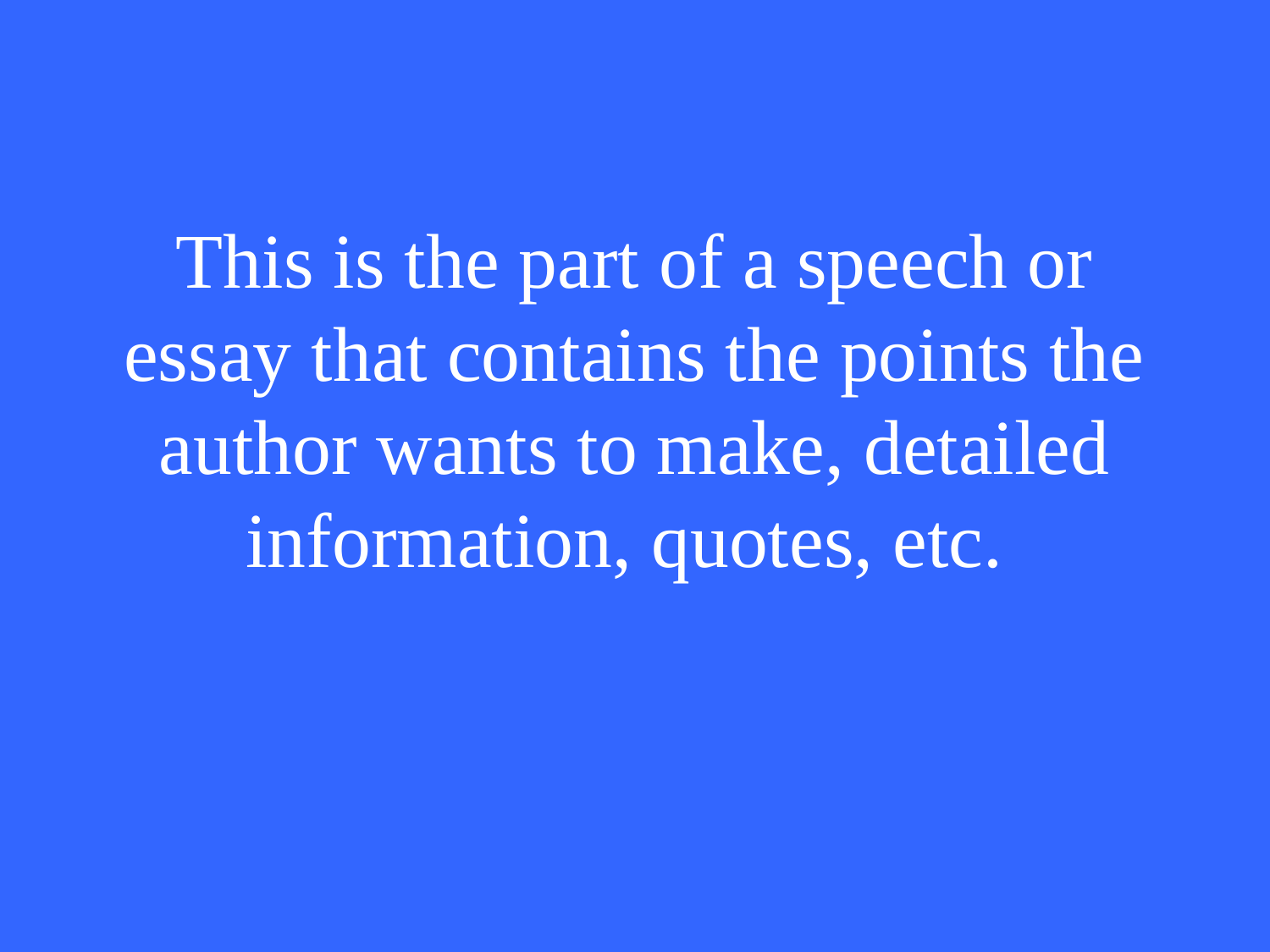

# This is the part of a speech or essay that contains the points the author wants to make, detailed information, quotes, etc.